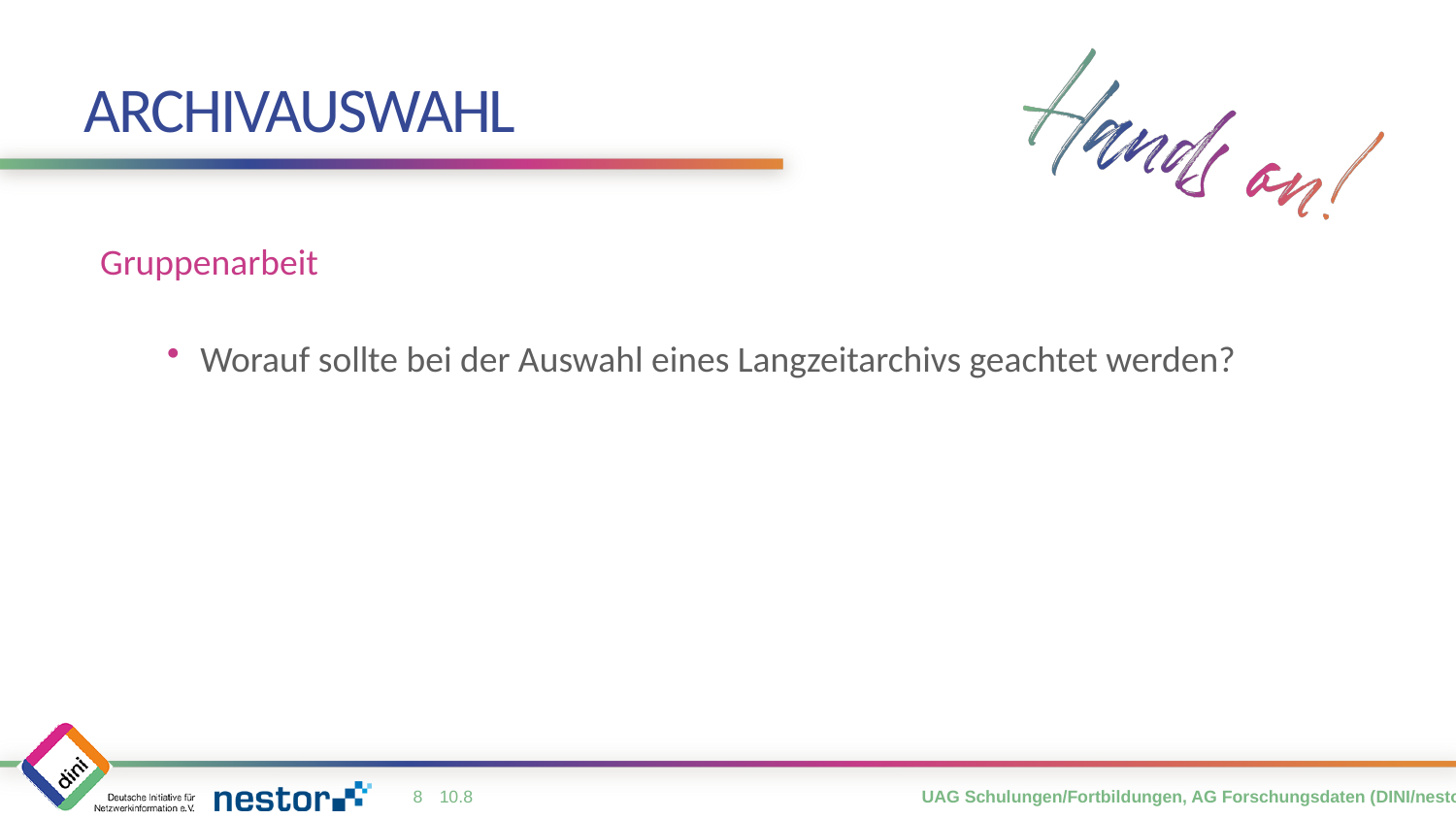

# Archivauswahl
Gruppenarbeit
Worauf sollte bei der Auswahl eines Langzeitarchivs geachtet werden?
8
10.8